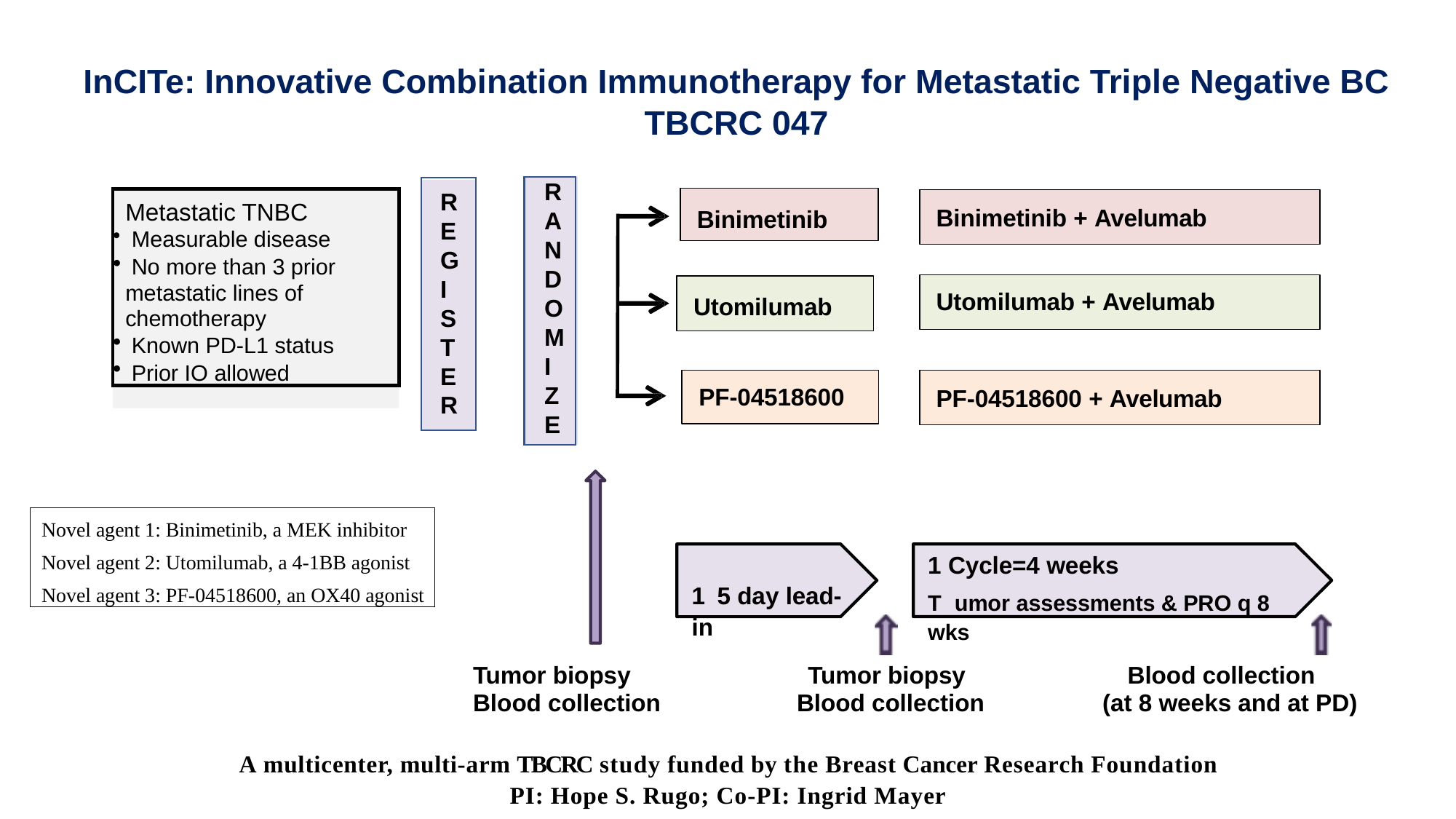

# InCITe: Innovative Combination Immunotherapy for Metastatic Triple Negative BC TBCRC 047

RANDOMIZE

REGISTER

Metastatic TNBC
 Measurable disease
 No more than 3 prior  metastatic lines of  chemotherapy
 Known PD-L1 status
 Prior IO allowed

Binimetinib + Avelumab
Binimetinib

Utomilumab + Avelumab
Utomilumab

PF-04518600
PF-04518600 + Avelumab

Novel agent 1: Binimetinib, a MEK inhibitor
Novel agent 2: Utomilumab, a 4-1BB agonist
Novel agent 3: PF-04518600, an OX40 agonist

1 Cycle=4 weeks

1 5 day lead-in

T umor assessments & PRO q 8 wks

Tumor biopsy  Blood collection
Tumor biopsy  Blood collection
Blood collection
(at 8 weeks and at PD)

A multicenter, multi-arm TBCRC study funded by the Breast Cancer Research Foundation
PI: Hope S. Rugo; Co-PI: Ingrid Mayer